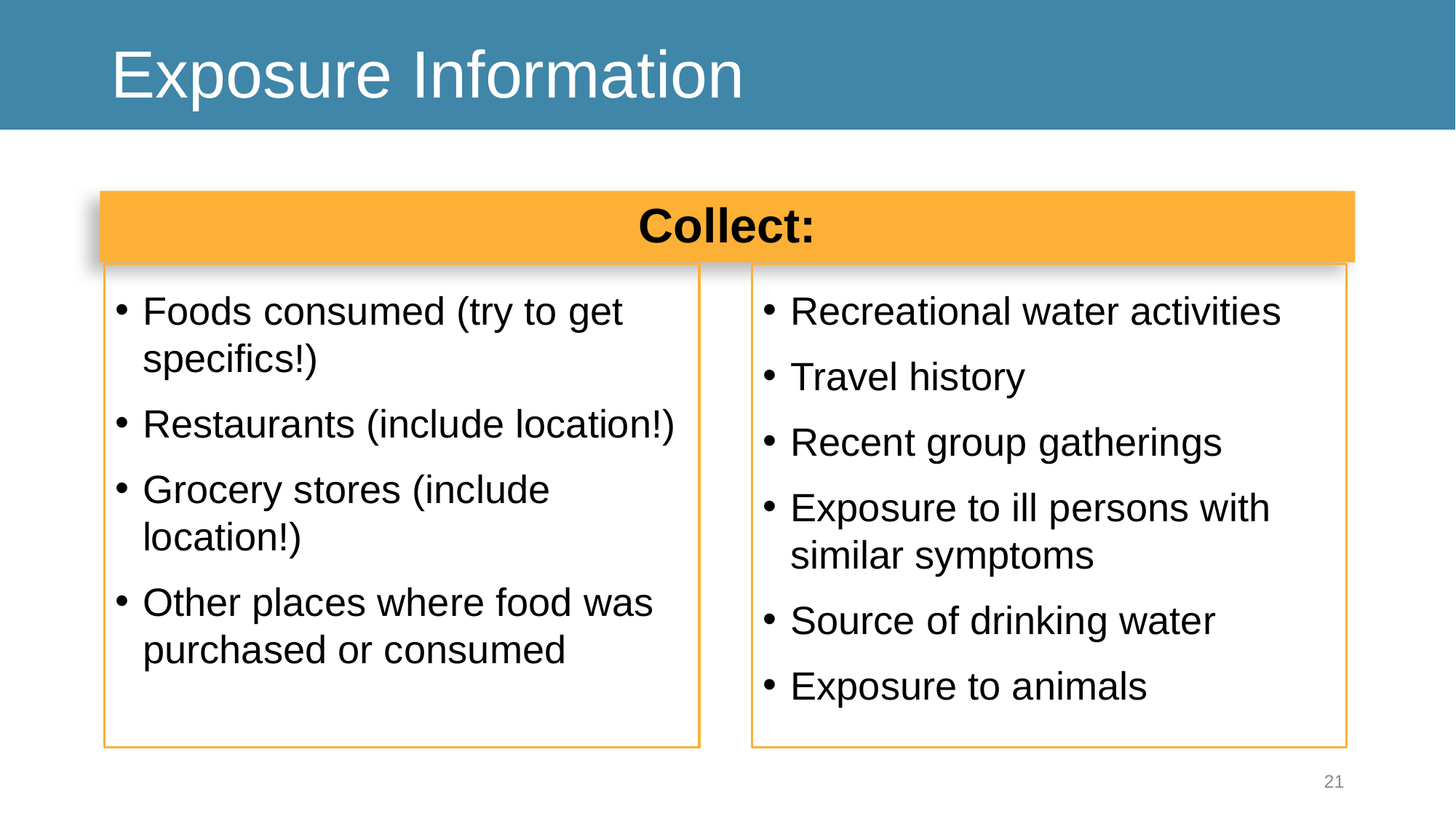

# Exposure Information
Collect:
Foods consumed (try to get specifics!)
Restaurants (include location!)
Grocery stores (include location!)
Other places where food was purchased or consumed
Recreational water activities
Travel history
Recent group gatherings
Exposure to ill persons with similar symptoms
Source of drinking water
Exposure to animals
21